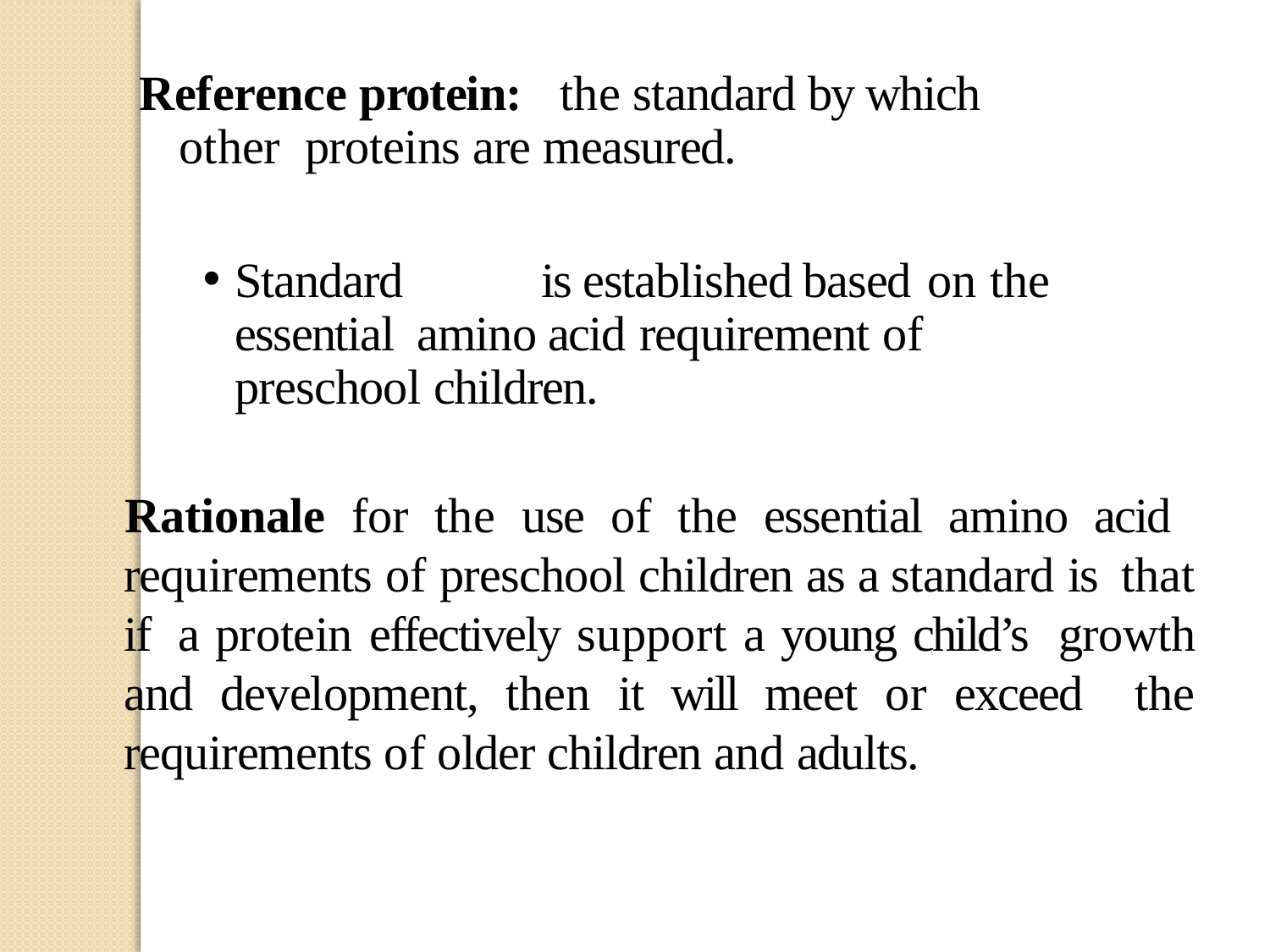

Reference protein:	the standard by which other  proteins are measured.

Standard	is established based on the	essential  amino acid requirement of	preschool children.

Rationale for the use of the essential amino acid  requirements of preschool children as a standard is  that if a protein effectively support a young child’s  growth and development, then it will meet or exceed  the requirements of older children and adults.